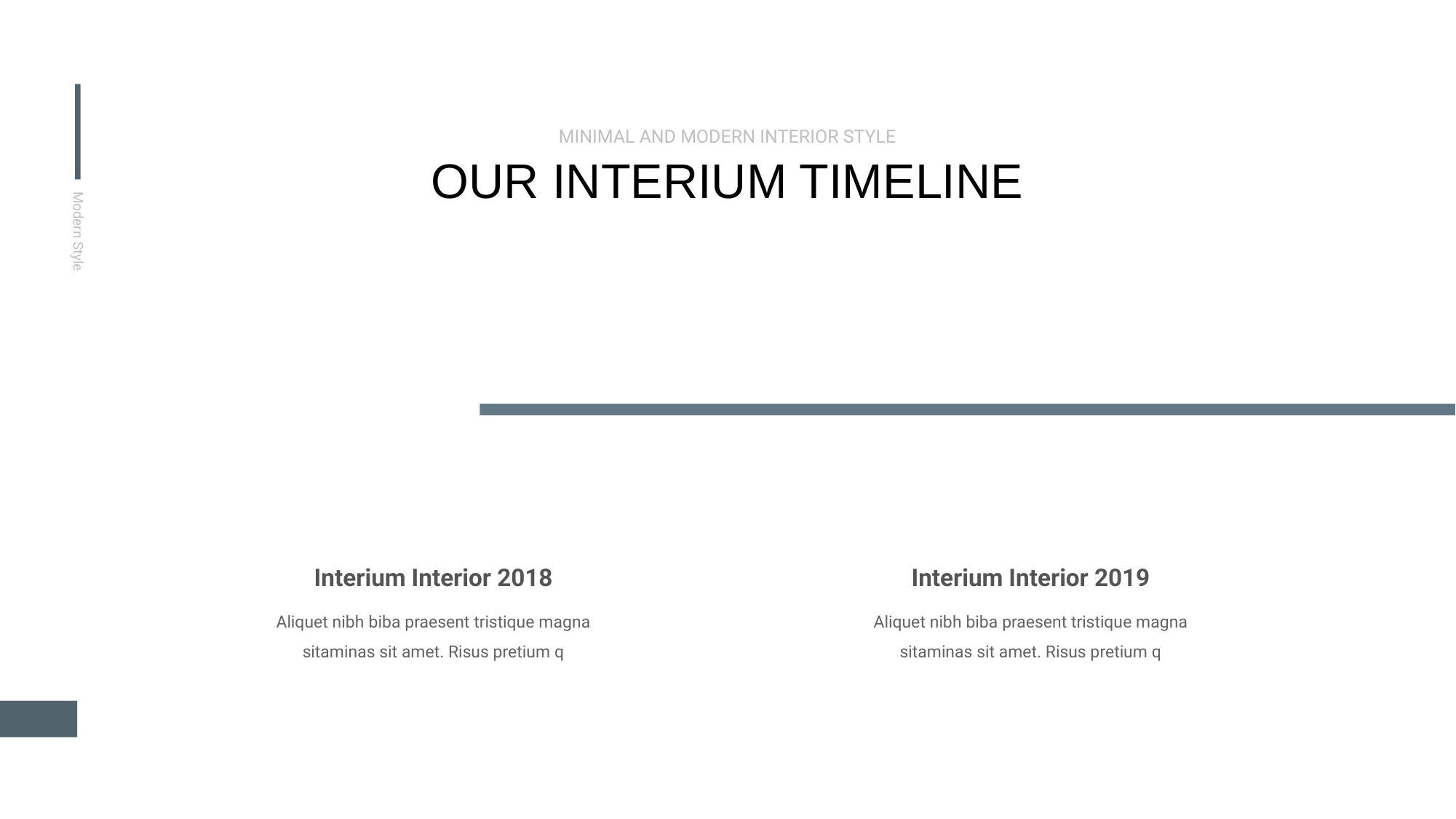

MINIMAL AND MODERN INTERIOR STYLE
OUR INTERIUM TIMELINE
Modern Style

Interium Interior 2018
Interium Interior 2019
Aliquet nibh biba praesent tristique magna sitaminas sit amet. Risus pretium q
Aliquet nibh biba praesent tristique magna sitaminas sit amet. Risus pretium q